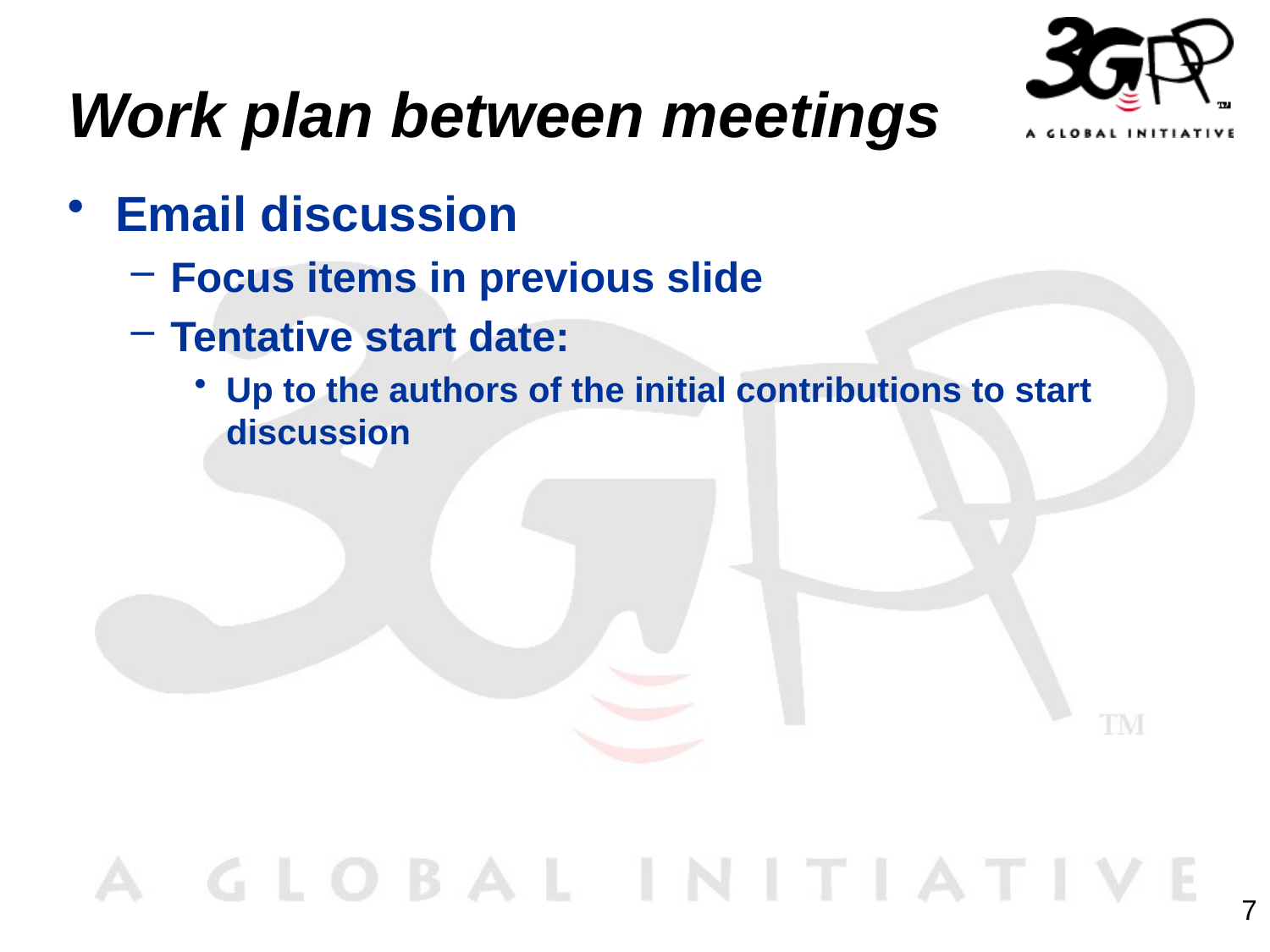

# Work plan between meetings
Email discussion
Focus items in previous slide
Tentative start date:
Up to the authors of the initial contributions to start discussion
7